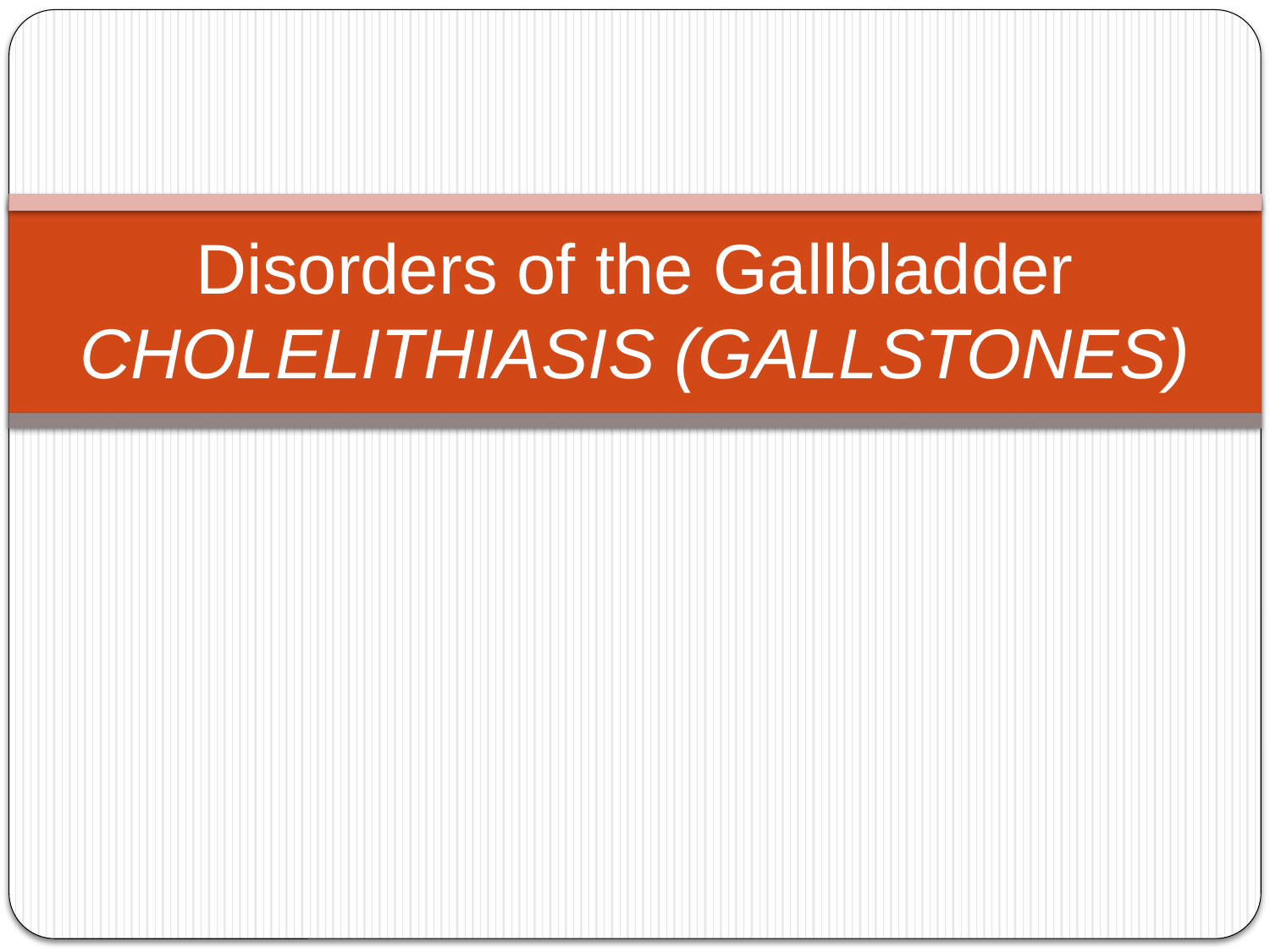

# Disorders of the Gallbladder CHOLELITHIASIS (GALLSTONES)